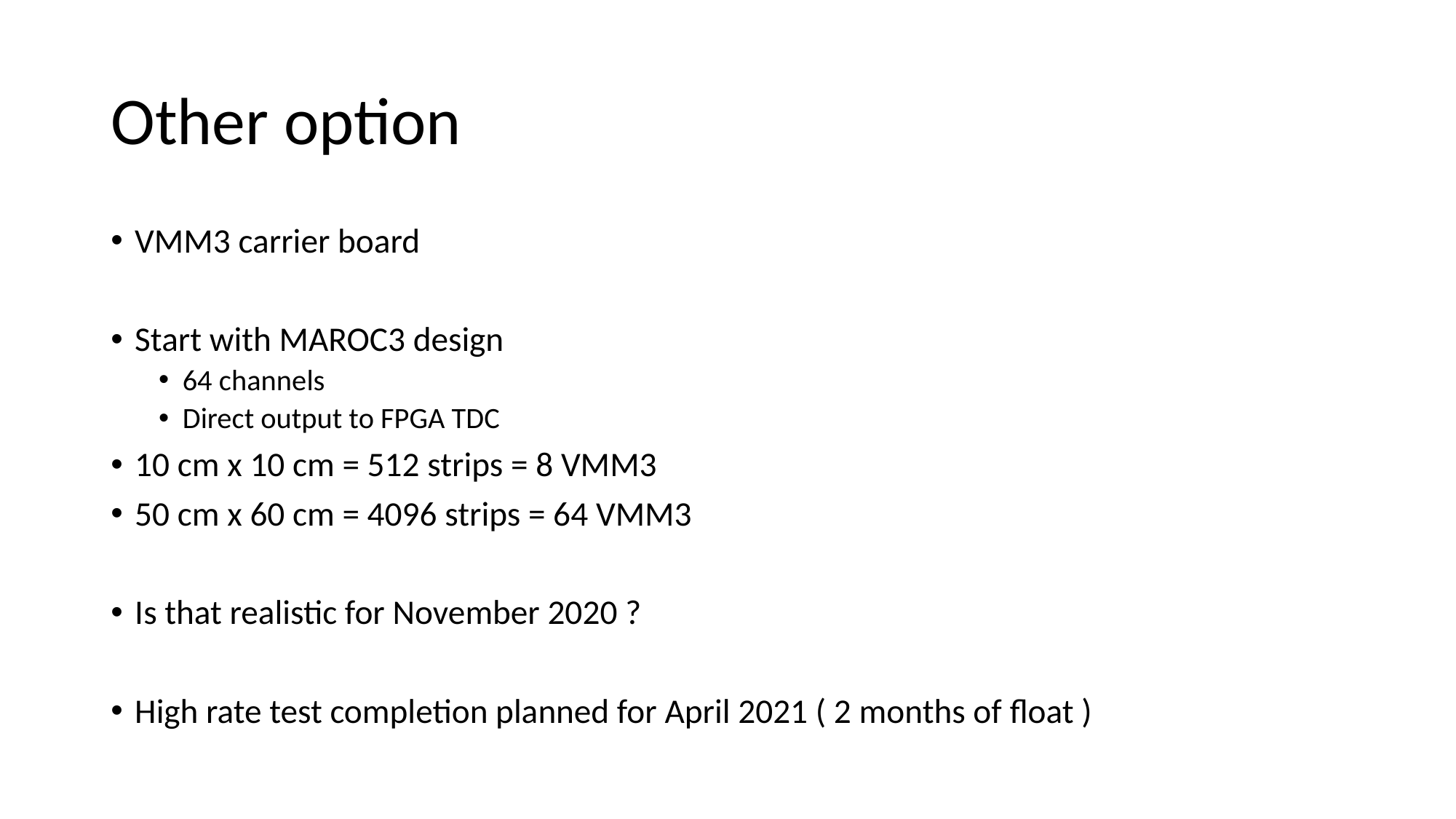

# Other option
VMM3 carrier board

Start with MAROC3 design
64 channels
Direct output to FPGA TDC
10 cm x 10 cm = 512 strips = 8 VMM3
50 cm x 60 cm = 4096 strips = 64 VMM3

Is that realistic for November 2020 ?

High rate test completion planned for April 2021 ( 2 months of float )